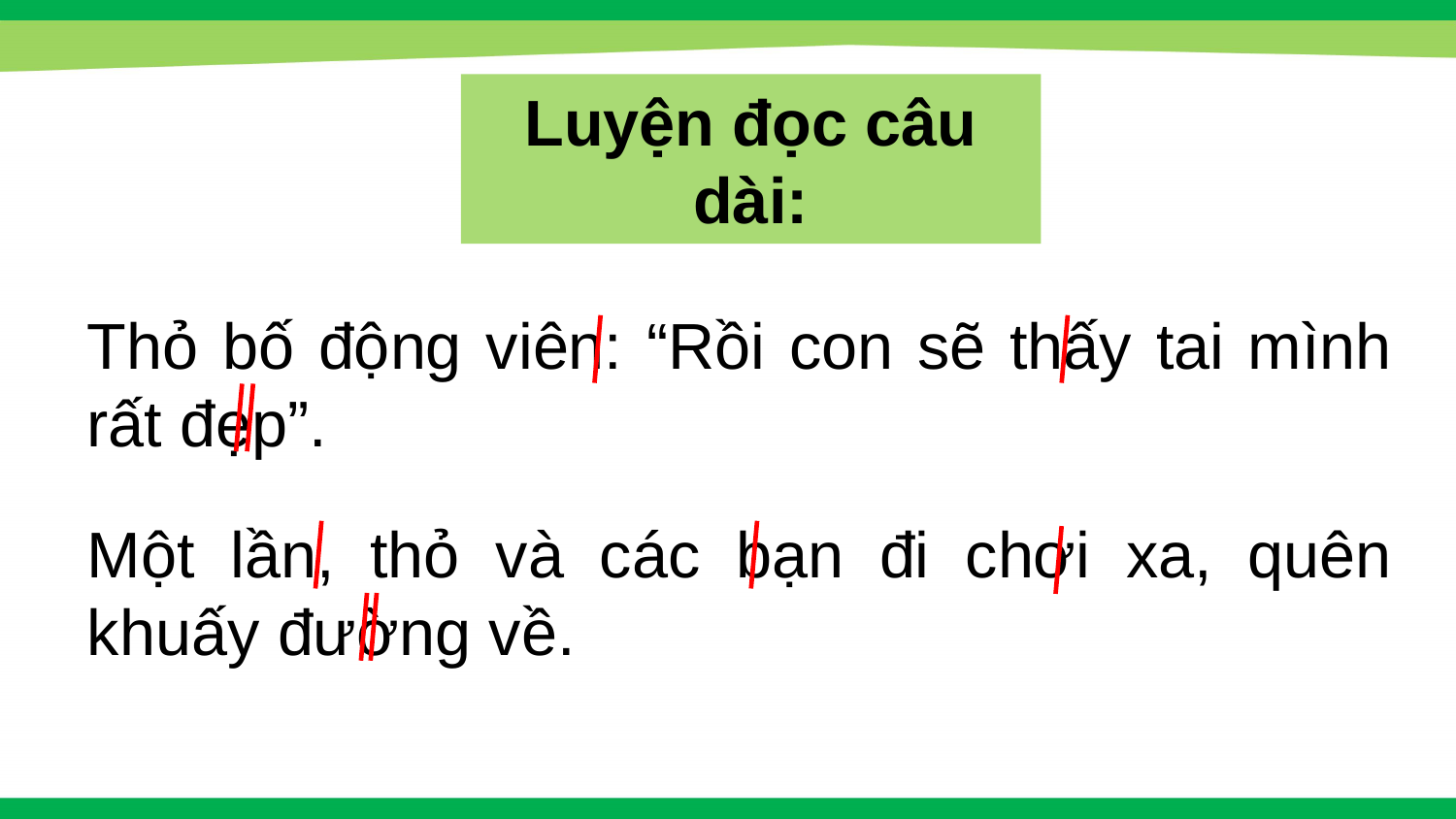

Luyện đọc câu dài:
Thỏ bố động viên: “Rồi con sẽ thấy tai mình rất đẹp”.
Một lần, thỏ và các bạn đi chơi xa, quên khuấy đường về.